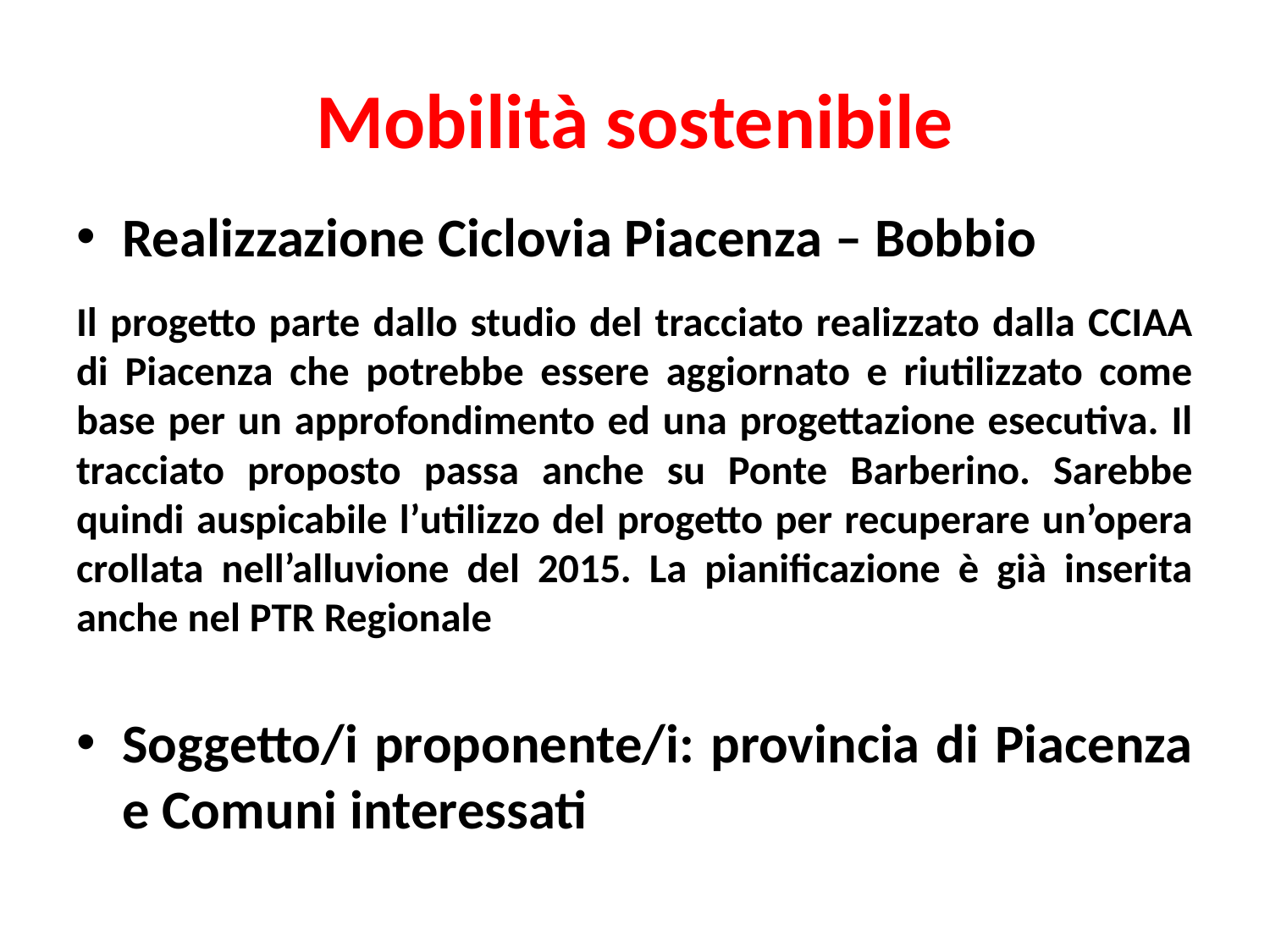

# Mobilità sostenibile
Realizzazione Ciclovia Piacenza – Bobbio

Il progetto parte dallo studio del tracciato realizzato dalla CCIAA di Piacenza che potrebbe essere aggiornato e riutilizzato come base per un approfondimento ed una progettazione esecutiva. Il tracciato proposto passa anche su Ponte Barberino. Sarebbe quindi auspicabile l’utilizzo del progetto per recuperare un’opera crollata nell’alluvione del 2015. La pianificazione è già inserita anche nel PTR Regionale

Soggetto/i proponente/i: provincia di Piacenza e Comuni interessati